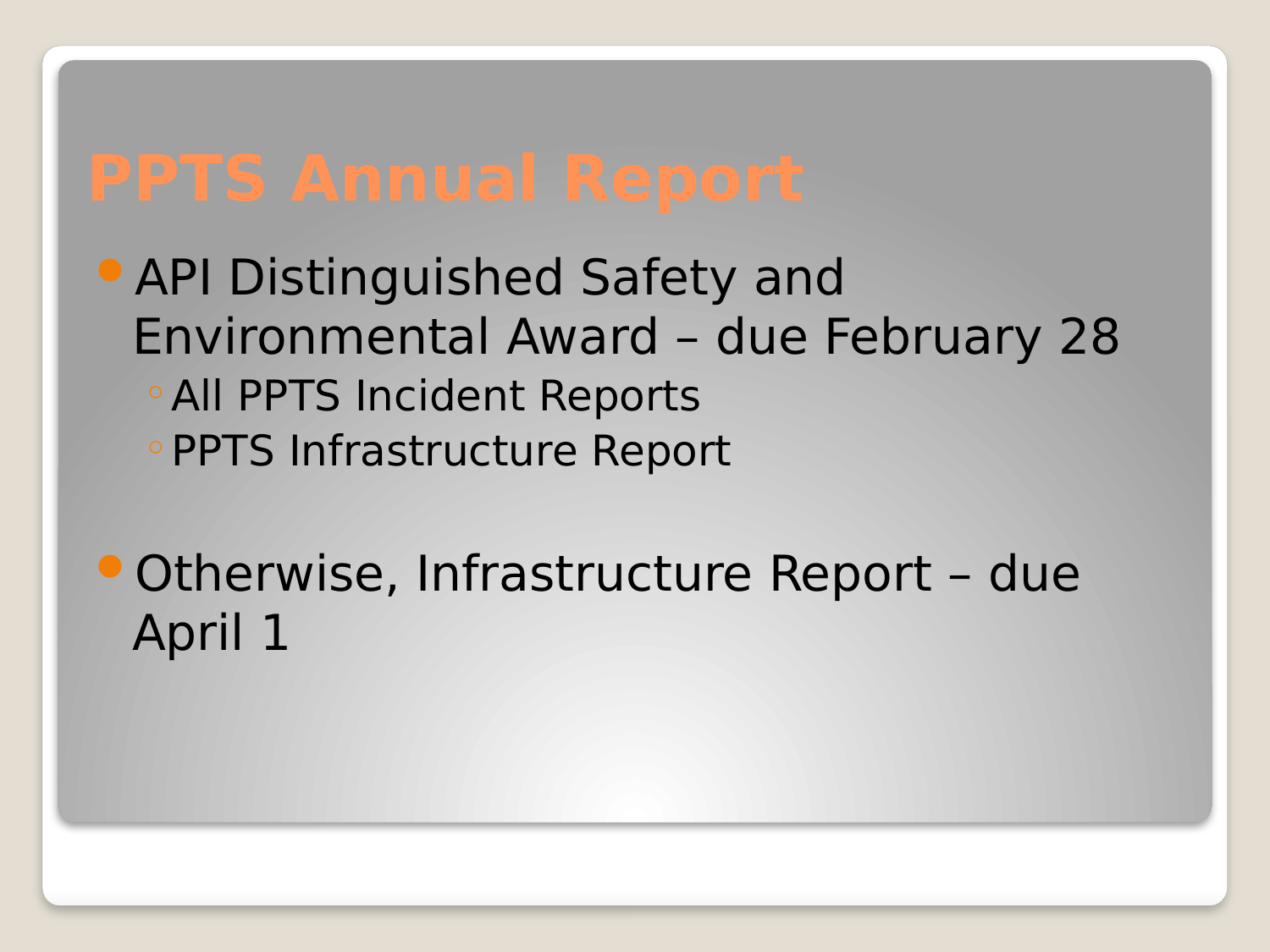

# PPTS Annual Report
API Distinguished Safety and Environmental Award – due February 28
All PPTS Incident Reports
PPTS Infrastructure Report

Otherwise, Infrastructure Report – due April 1